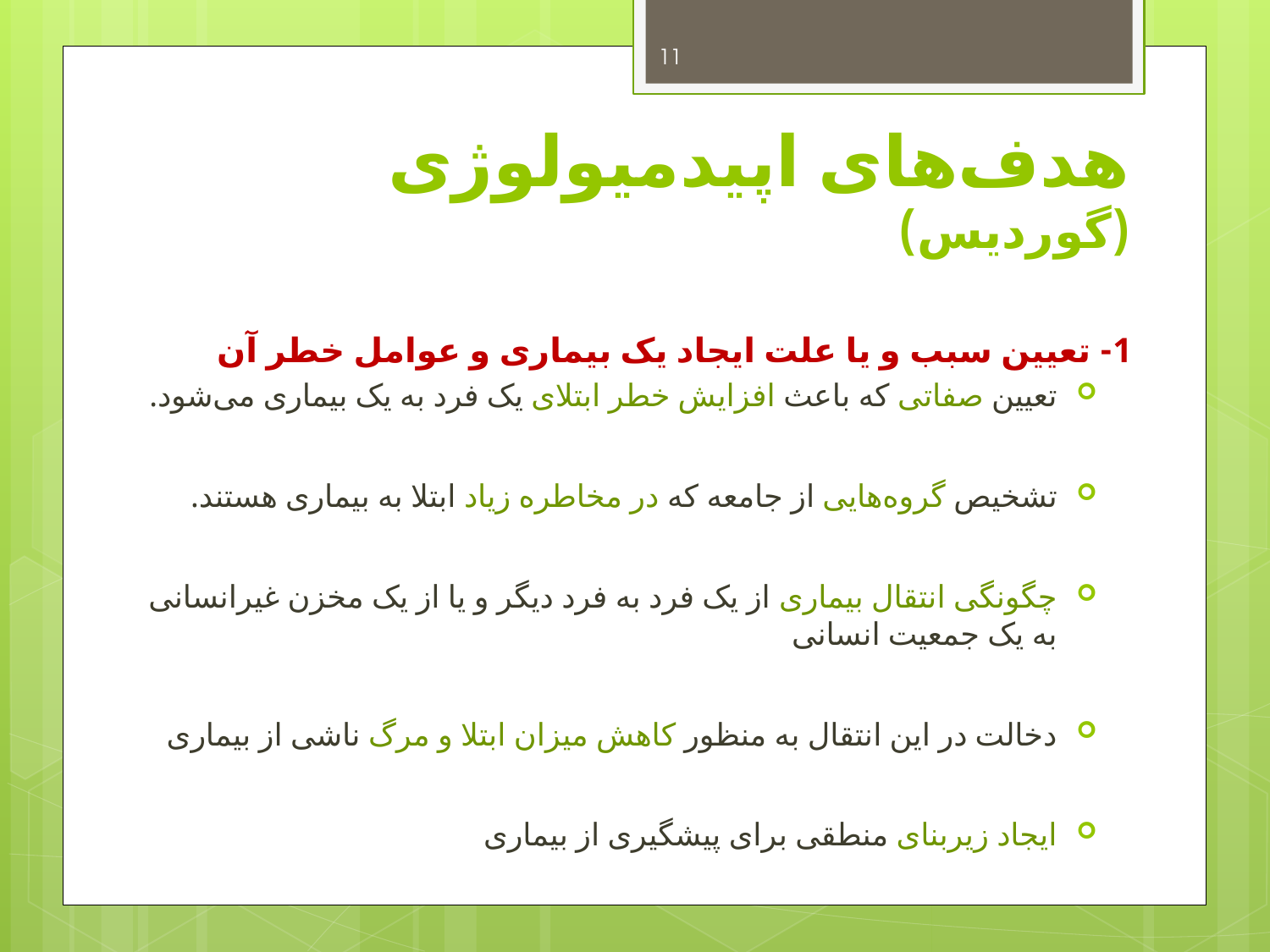

11
# هدف‌های اپیدمیولوژی (گوردیس)
1- تعیین سبب و یا علت ایجاد یک بیماری و عوامل خطر آن
تعیین صفاتی که باعث افزایش خطر ابتلای یک فرد به یک بیماری می‌شود.

تشخیص گروه‌هایی از جامعه که در مخاطره زیاد ابتلا به بیماری هستند.

چگونگی انتقال بیماری از یک فرد به فرد دیگر و یا از یک مخزن غیرانسانی به یک جمعیت انسانی

دخالت در این انتقال به منظور کاهش میزان ابتلا و مرگ ناشی از بیماری

ایجاد زیربنای منطقی برای پیشگیری از بیماری